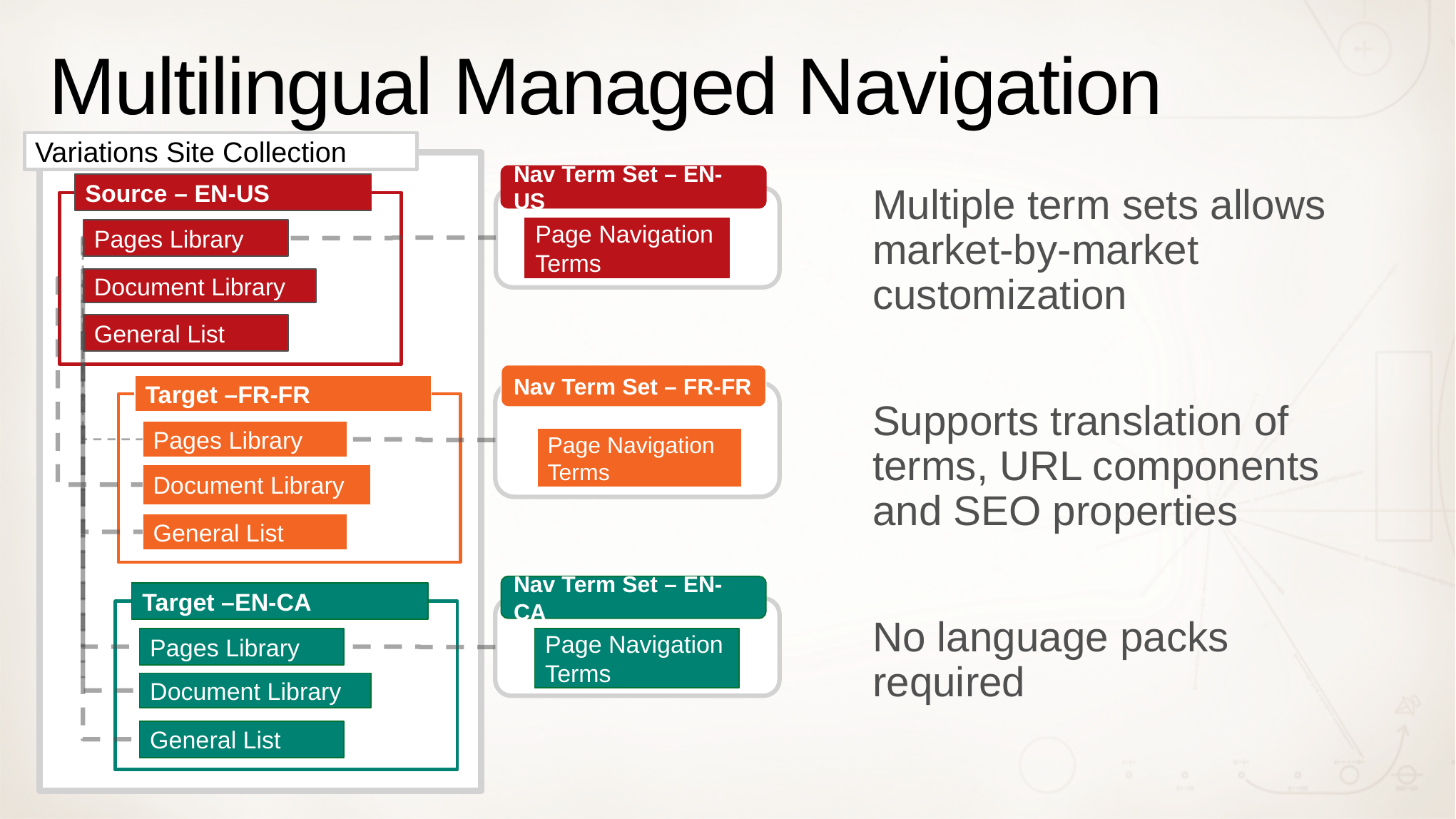

# Multilingual Managed Navigation
Variations Site Collection

Nav Term Set – EN-US

Page Navigation Terms
Multiple term sets allows market-by-market customization

Supports translation of terms, URL components and SEO properties

No language packs required
Source – EN-US

Pages Library
Document Library
General List
Nav Term Set – FR-FR

Page Navigation Terms
Target –FR-FR

Pages Library
Document Library
General List
Nav Term Set – EN-CA

Page Navigation Terms
Target –EN-CA

Pages Library
Document Library
General List